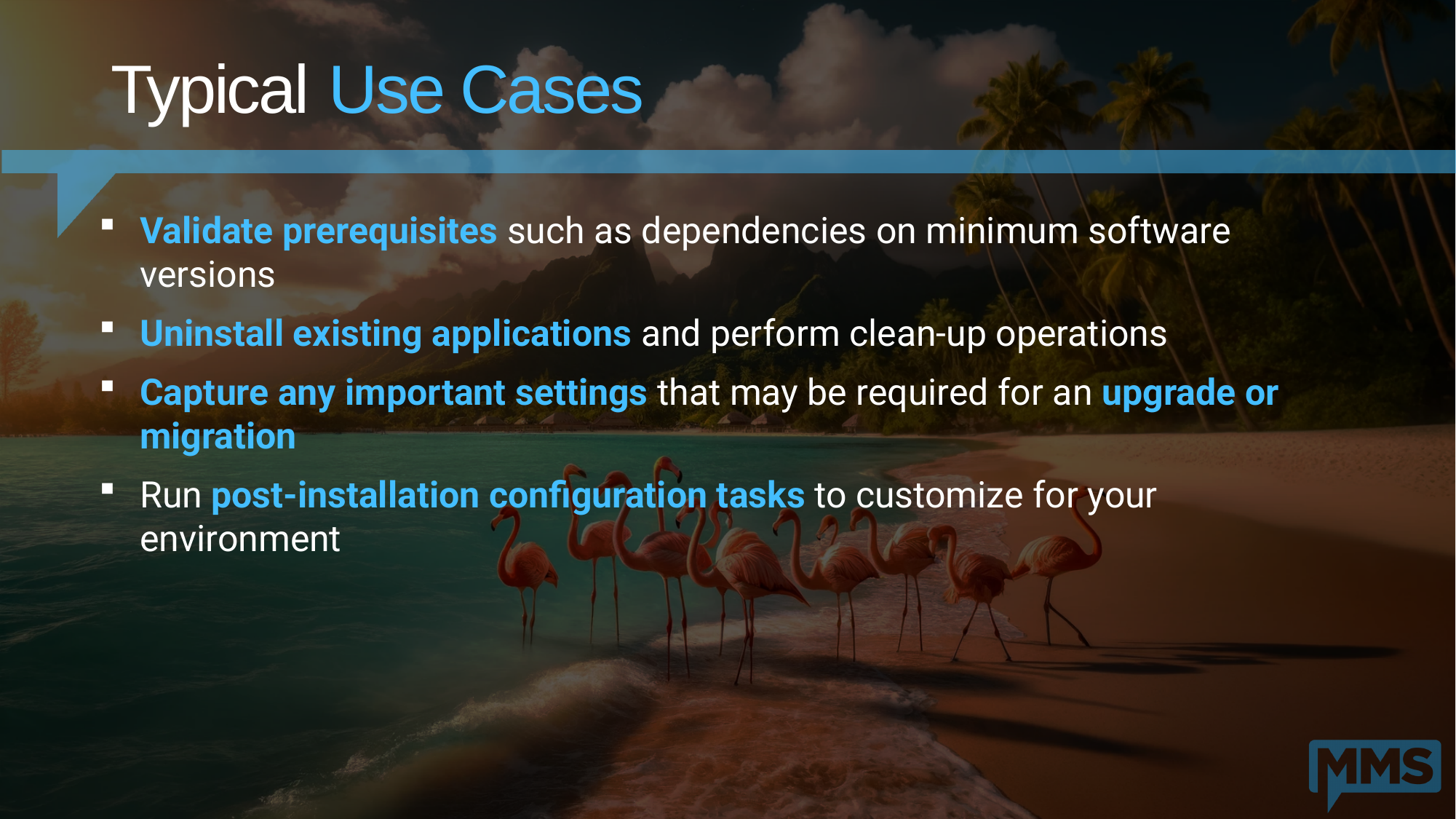

# Typical Use Cases
Validate prerequisites such as dependencies on minimum software versions
Uninstall existing applications and perform clean-up operations
Capture any important settings that may be required for an upgrade or migration
Run post-installation configuration tasks to customize for your environment